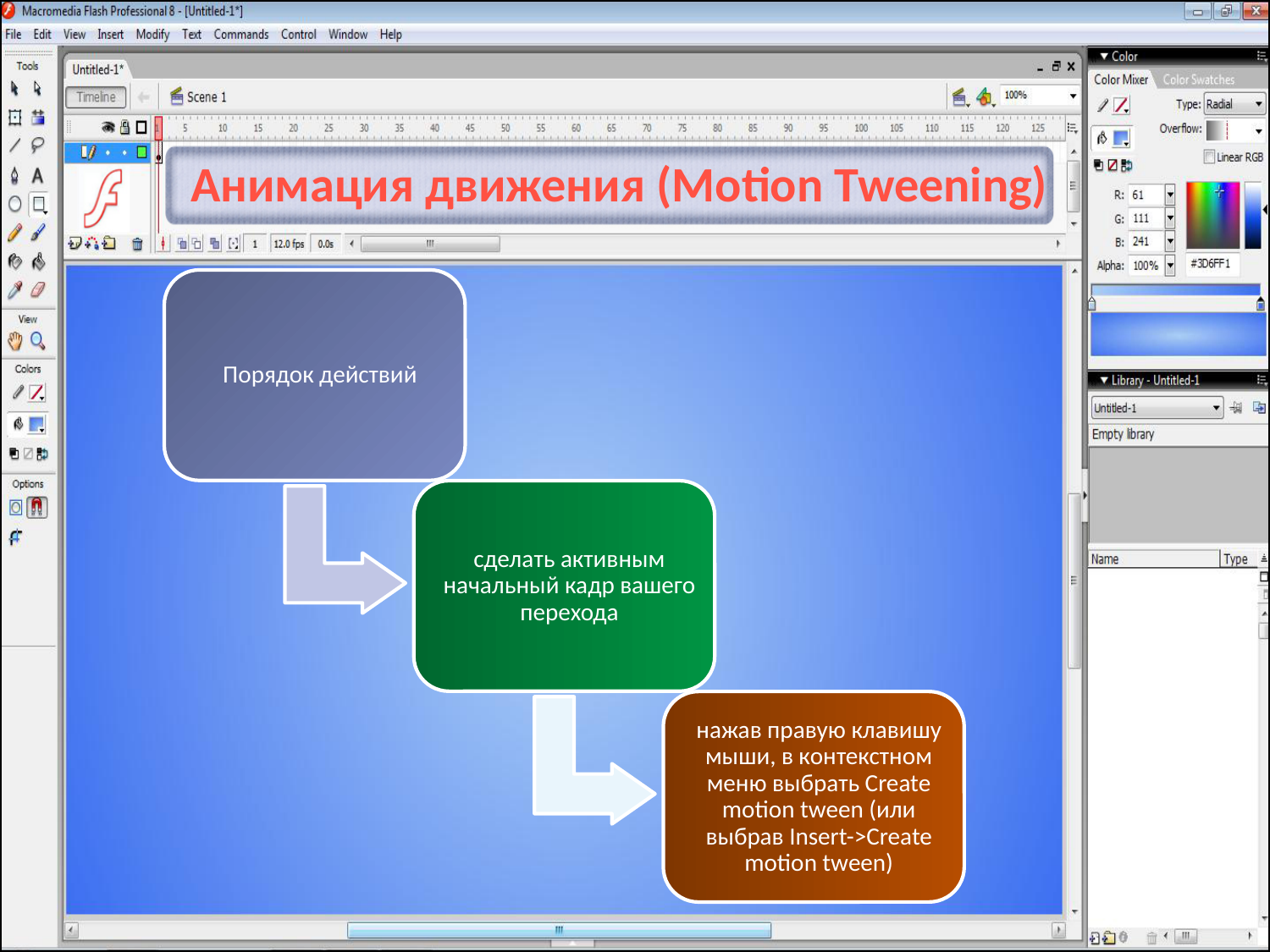

#
Анимация движения (Моtion Tweening)
Порядок действий
сделать активным начальный кадр вашего перехода
нажав правую клавишу мыши, в контекстном меню выбрать Create motion tween (или выбрав Insert->Create motion tween)